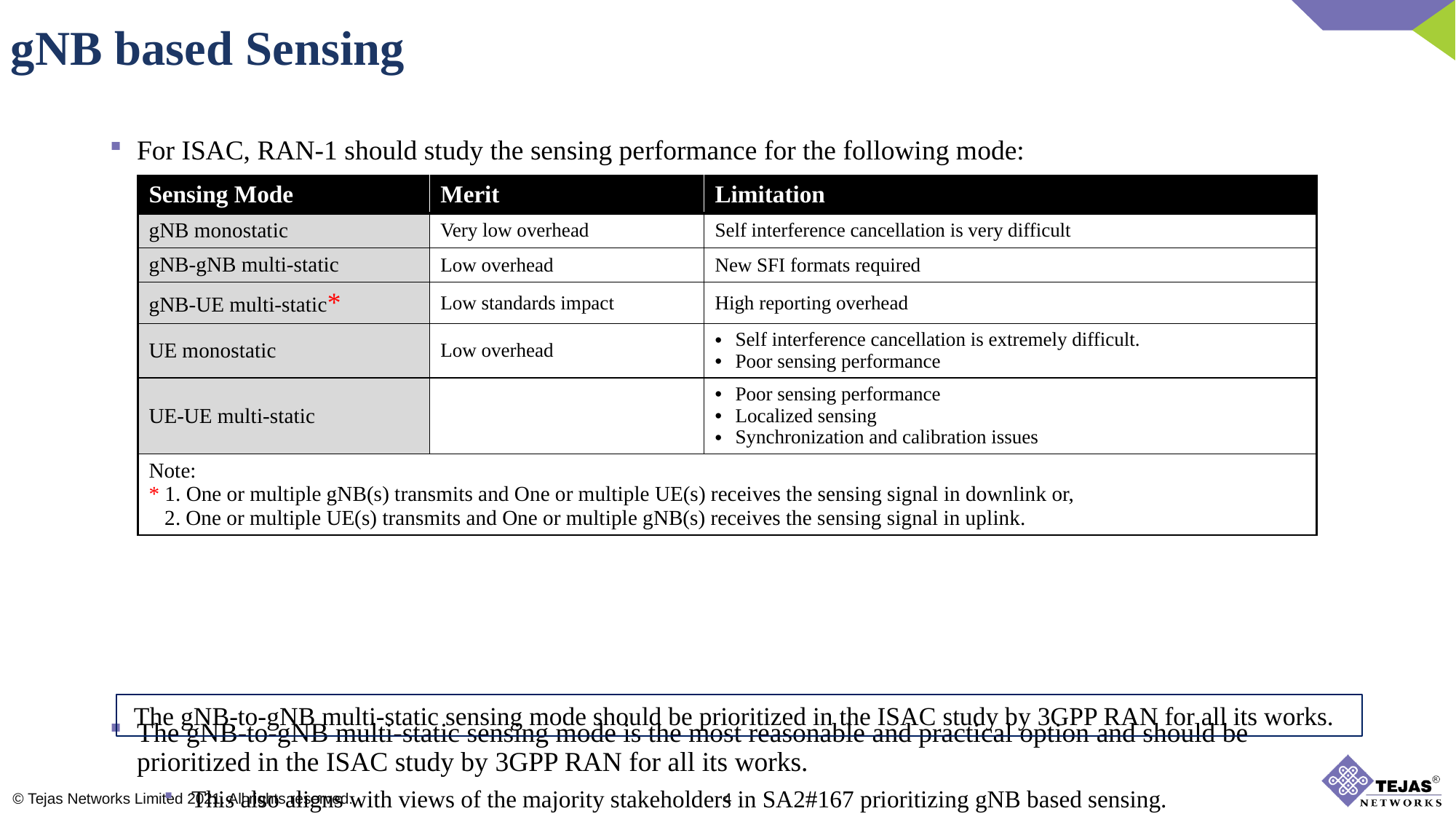

gNB based Sensing

For ISAC, RAN-1 should study the sensing performance for the following mode:

The gNB-to-gNB multi-static sensing mode is the most reasonable and practical option and should be prioritized in the ISAC study by 3GPP RAN for all its works.
This also aligns with views of the majority stakeholders in SA2#167 prioritizing gNB based sensing.

| Sensing Mode | Merit | Limitation |
| --- | --- | --- |
| gNB monostatic | Very low overhead | Self interference cancellation is very difficult |
| gNB-gNB multi-static | Low overhead | New SFI formats required |
| gNB-UE multi-static\* | Low standards impact | High reporting overhead |
| UE monostatic | Low overhead | Self interference cancellation is extremely difficult. Poor sensing performance |
| UE-UE multi-static |  | Poor sensing performance Localized sensing Synchronization and calibration issues |
| Note: \* 1. One or multiple gNB(s) transmits and One or multiple UE(s) receives the sensing signal in downlink or, 2. One or multiple UE(s) transmits and One or multiple gNB(s) receives the sensing signal in uplink. |  |  |
The gNB-to-gNB multi-static sensing mode should be prioritized in the ISAC study by 3GPP RAN for all its works.